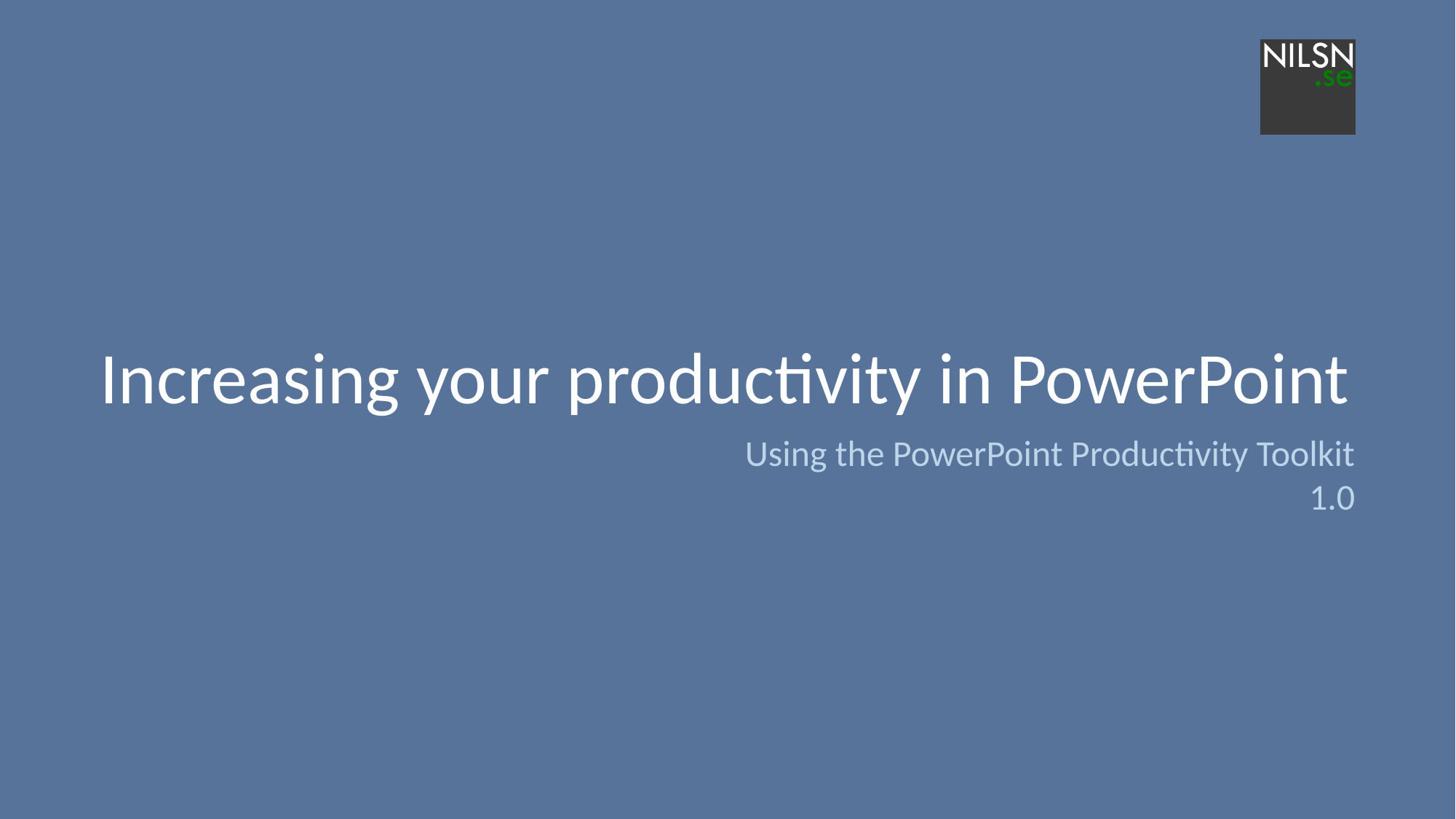

# Increasing your productivity in PowerPoint
Using the PowerPoint Productivity Toolkit
1.0